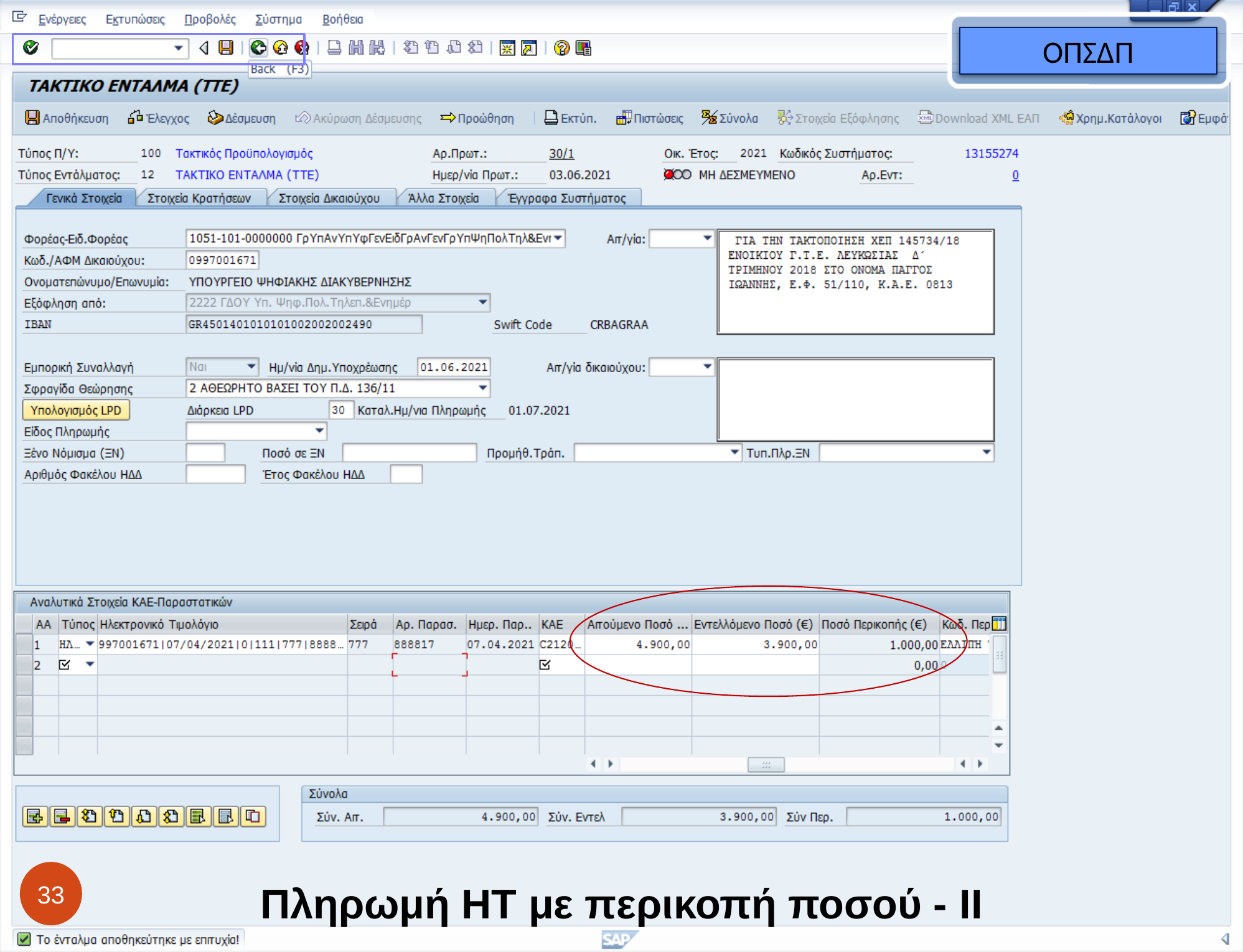

ΟΠΣΔΠ

33
Πληρωμή ΗΤ με περικοπή ποσού - II